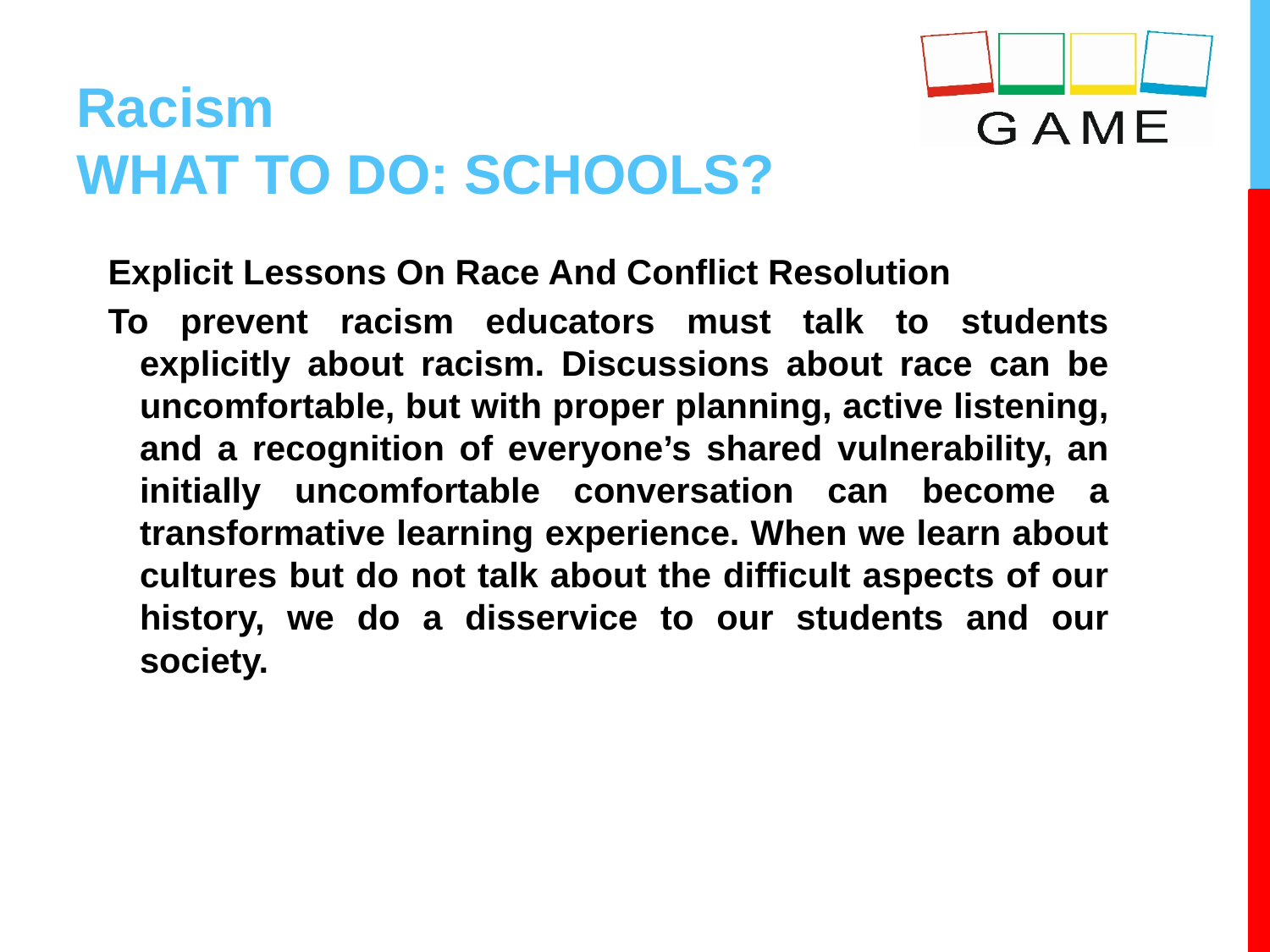

# Racism WHAT TO DO: SCHOOLS?
Explicit Lessons On Race And Conflict Resolution
To prevent racism educators must talk to students explicitly about racism. Discussions about race can be uncomfortable, but with proper planning, active listening, and a recognition of everyone’s shared vulnerability, an initially uncomfortable conversation can become a transformative learning experience. When we learn about cultures but do not talk about the difficult aspects of our history, we do a disservice to our students and our society.